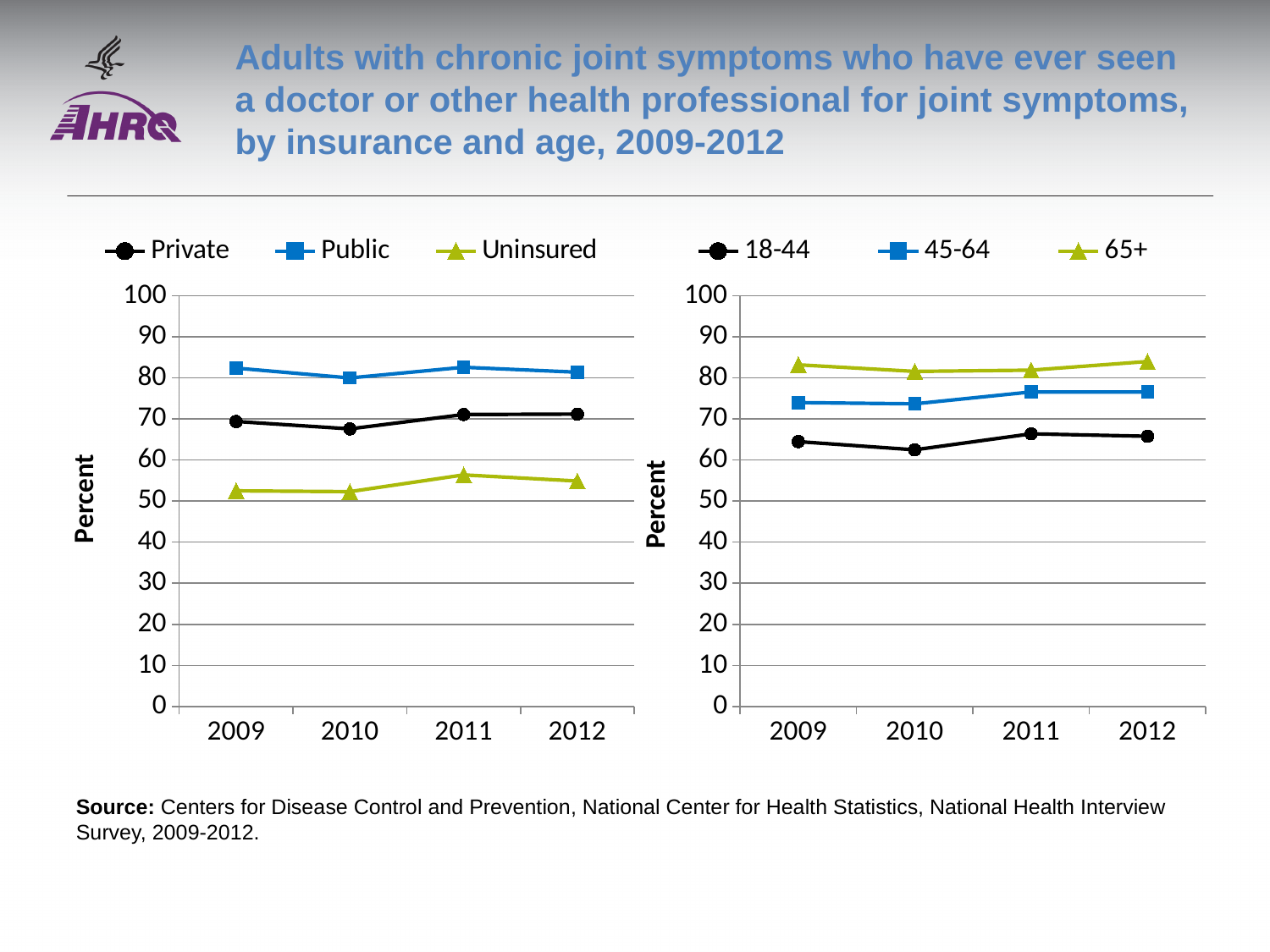

# Adults with chronic joint symptoms who have ever seen a doctor or other health professional for joint symptoms, by insurance and age, 2009-2012

### Chart

| Category | Private | Public | Uninsured |
|---|---|---|---|
| 2009 | 69.4 | 82.4 | 52.5 |
| 2010 | 67.6 | 80.0 | 52.3 |
| 2011 | 71.1 | 82.6 | 56.4 |
| 2012 | 71.2 | 81.4 | 54.9 |

### Chart

| Category | 18-44 | 45-64 | 65+ |
|---|---|---|---|
| 2009 | 64.5 | 74.0 | 83.2 |
| 2010 | 62.5 | 73.7 | 81.6 |
| 2011 | 66.4 | 76.6 | 81.9 |
| 2012 | 65.8 | 76.6 | 84.0 |
Source: Centers for Disease Control and Prevention, National Center for Health Statistics, National Health Interview Survey, 2009-2012.